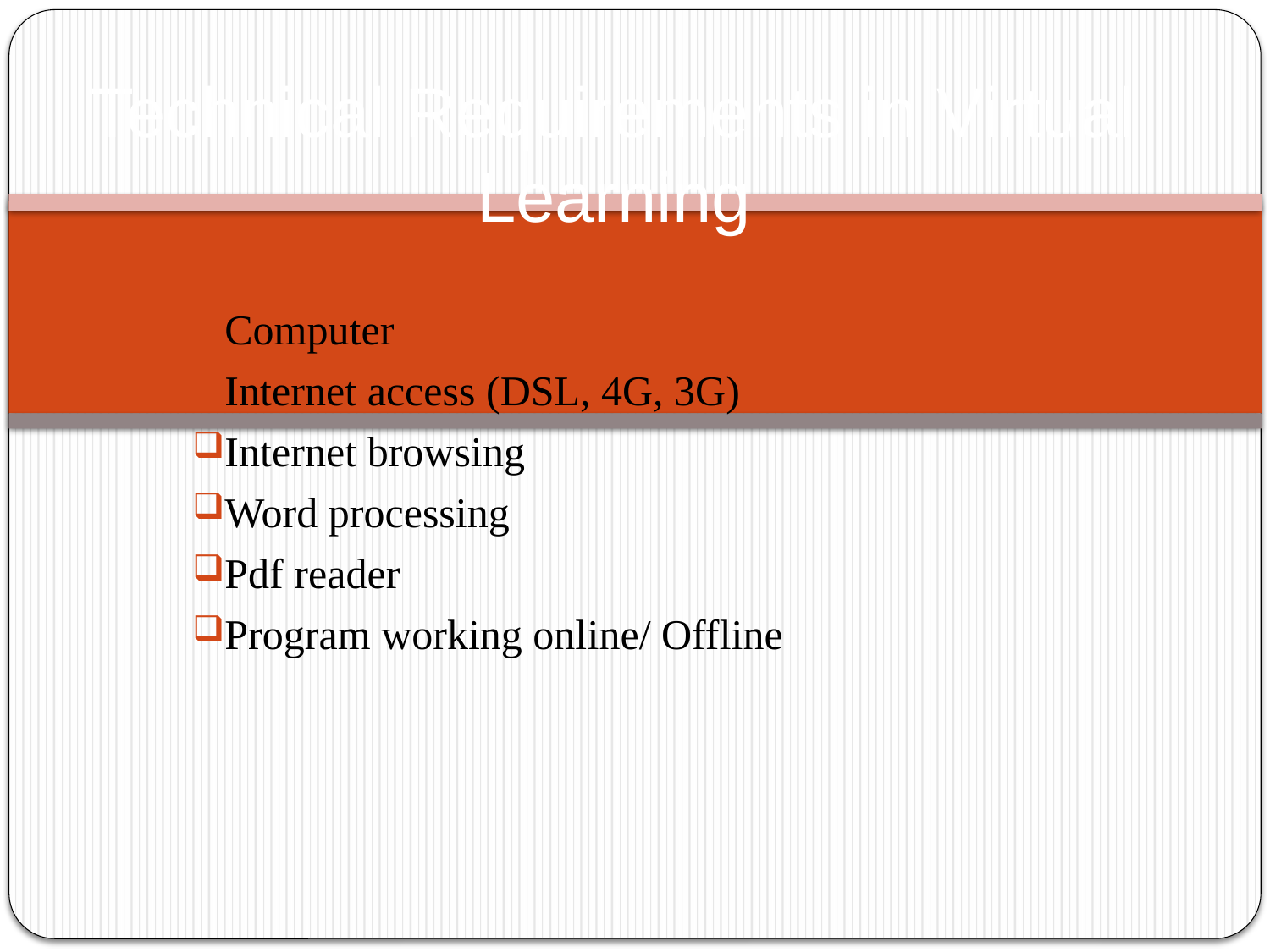

# Technical Requirements in Virtual Learning
Computer
Internet access (DSL, 4G, 3G)
Internet browsing
Word processing
Pdf reader
Program working online/ Offline